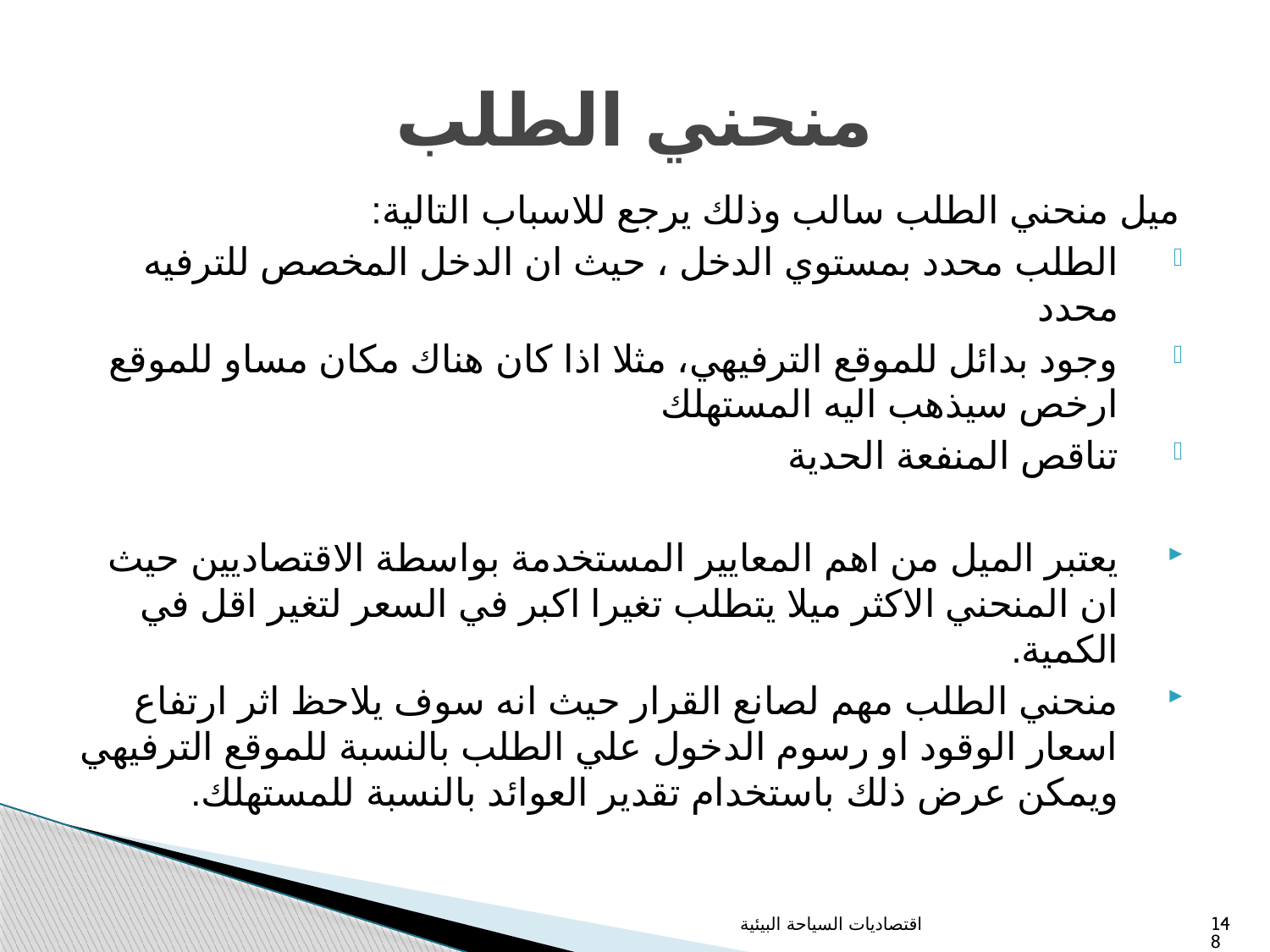

# منحني الطلب
ميل منحني الطلب سالب وذلك يرجع للاسباب التالية:
الطلب محدد بمستوي الدخل ، حيث ان الدخل المخصص للترفيه محدد
وجود بدائل للموقع الترفيهي، مثلا اذا كان هناك مكان مساو للموقع ارخص سيذهب اليه المستهلك
تناقص المنفعة الحدية

يعتبر الميل من اهم المعايير المستخدمة بواسطة الاقتصاديين حيث ان المنحني الاكثر ميلا يتطلب تغيرا اكبر في السعر لتغير اقل في الكمية.
منحني الطلب مهم لصانع القرار حيث انه سوف يلاحظ اثر ارتفاع اسعار الوقود او رسوم الدخول علي الطلب بالنسبة للموقع الترفيهي ويمكن عرض ذلك باستخدام تقدير العوائد بالنسبة للمستهلك.
اقتصاديات السياحة البيئية
148